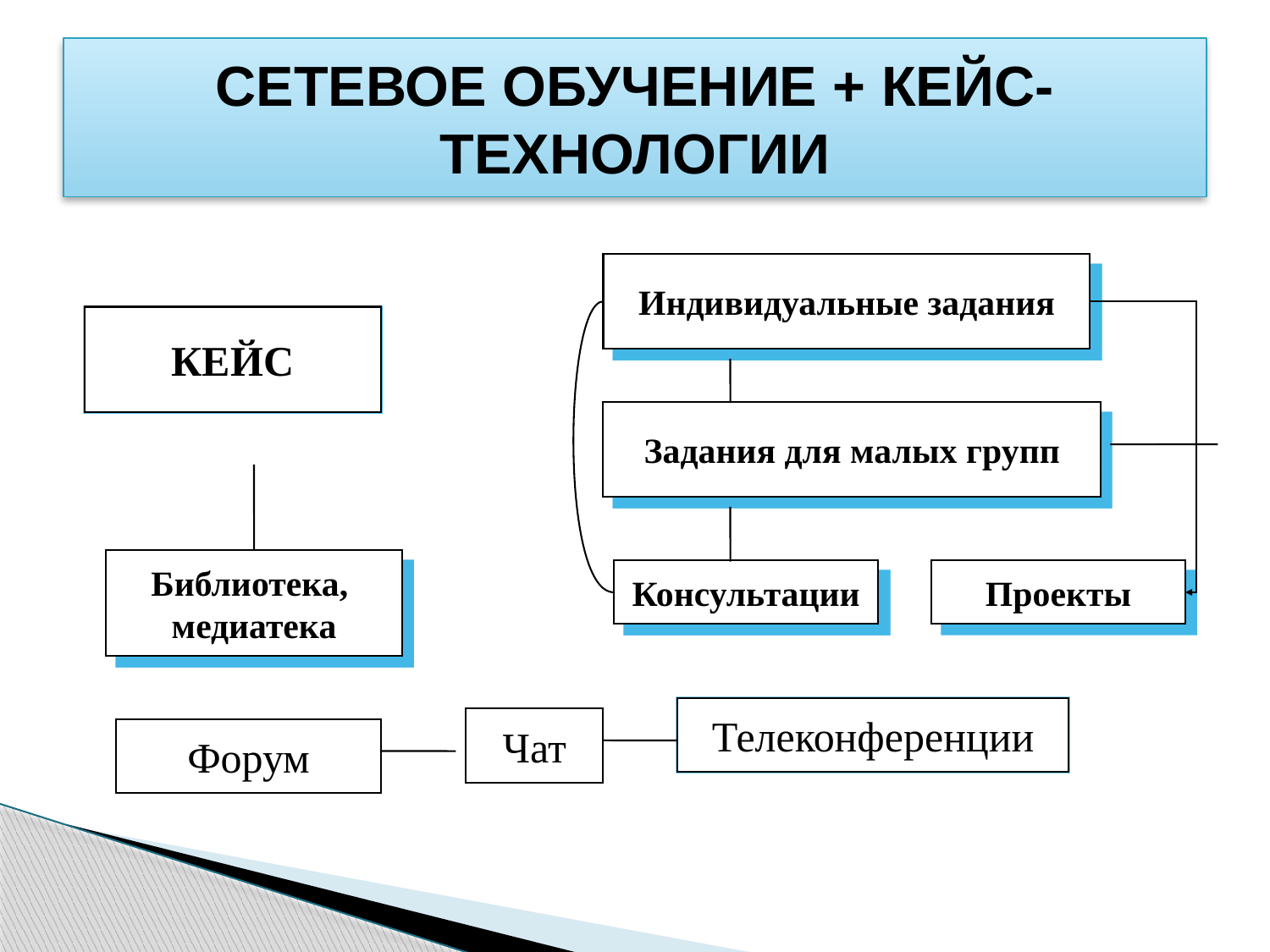

# СЕТЕВОЕ ОБУЧЕНИЕ + КЕЙС-ТЕХНОЛОГИИ
Индивидуальные задания
КЕЙС

Задания для малых групп

Библиотека,
медиатека
Консультации
Проекты
Телеконференции
Чат
Форум